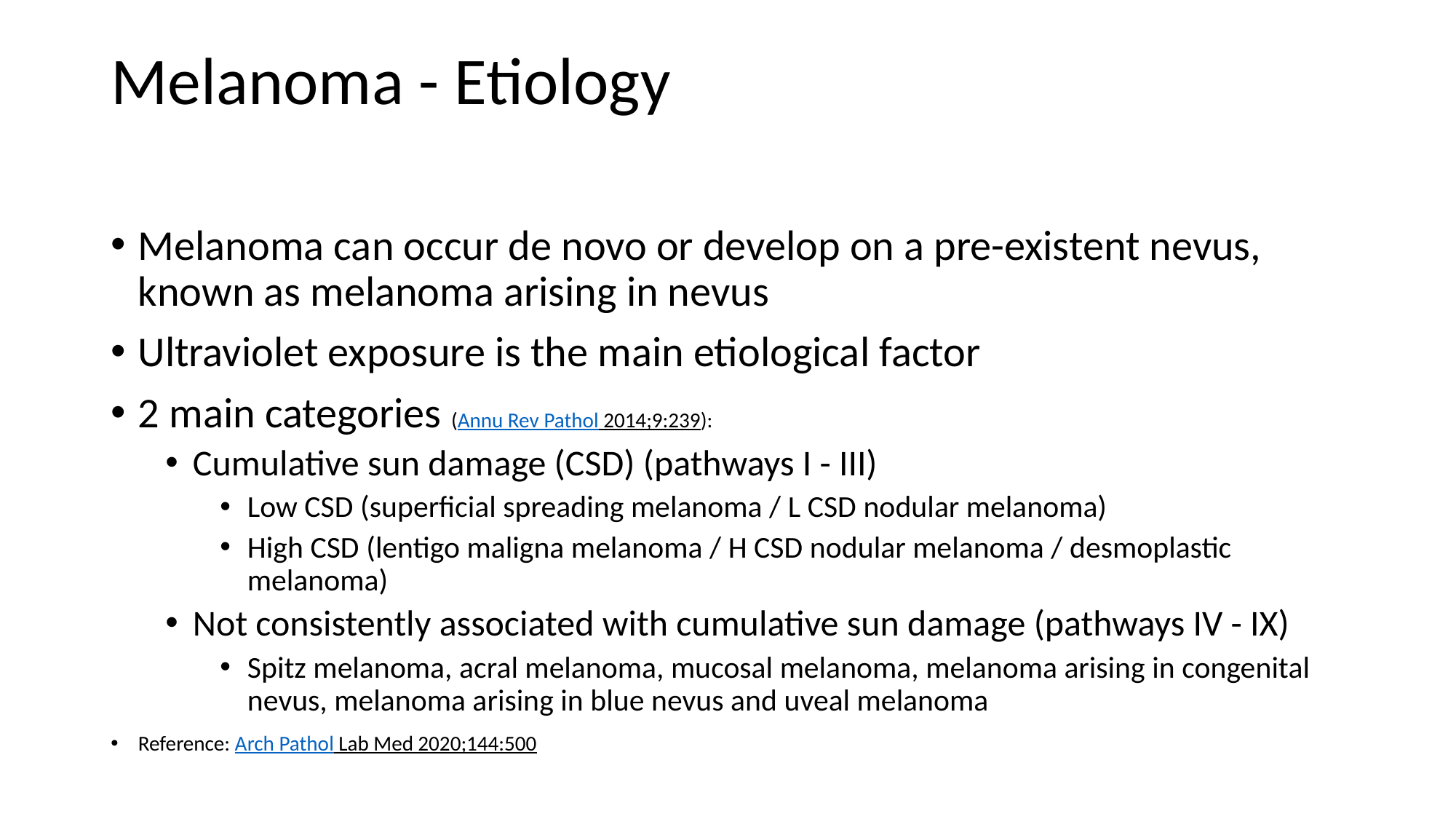

# Melanoma - Etiology
Melanoma can occur de novo or develop on a pre-existent nevus, known as melanoma arising in nevus
Ultraviolet exposure is the main etiological factor
2 main categories (Annu Rev Pathol 2014;9:239):
Cumulative sun damage (CSD) (pathways I - III)
Low CSD (superficial spreading melanoma / L CSD nodular melanoma)
High CSD (lentigo maligna melanoma / H CSD nodular melanoma / desmoplastic melanoma)
Not consistently associated with cumulative sun damage (pathways IV - IX)
Spitz melanoma, acral melanoma, mucosal melanoma, melanoma arising in congenital nevus, melanoma arising in blue nevus and uveal melanoma
Reference: Arch Pathol Lab Med 2020;144:500